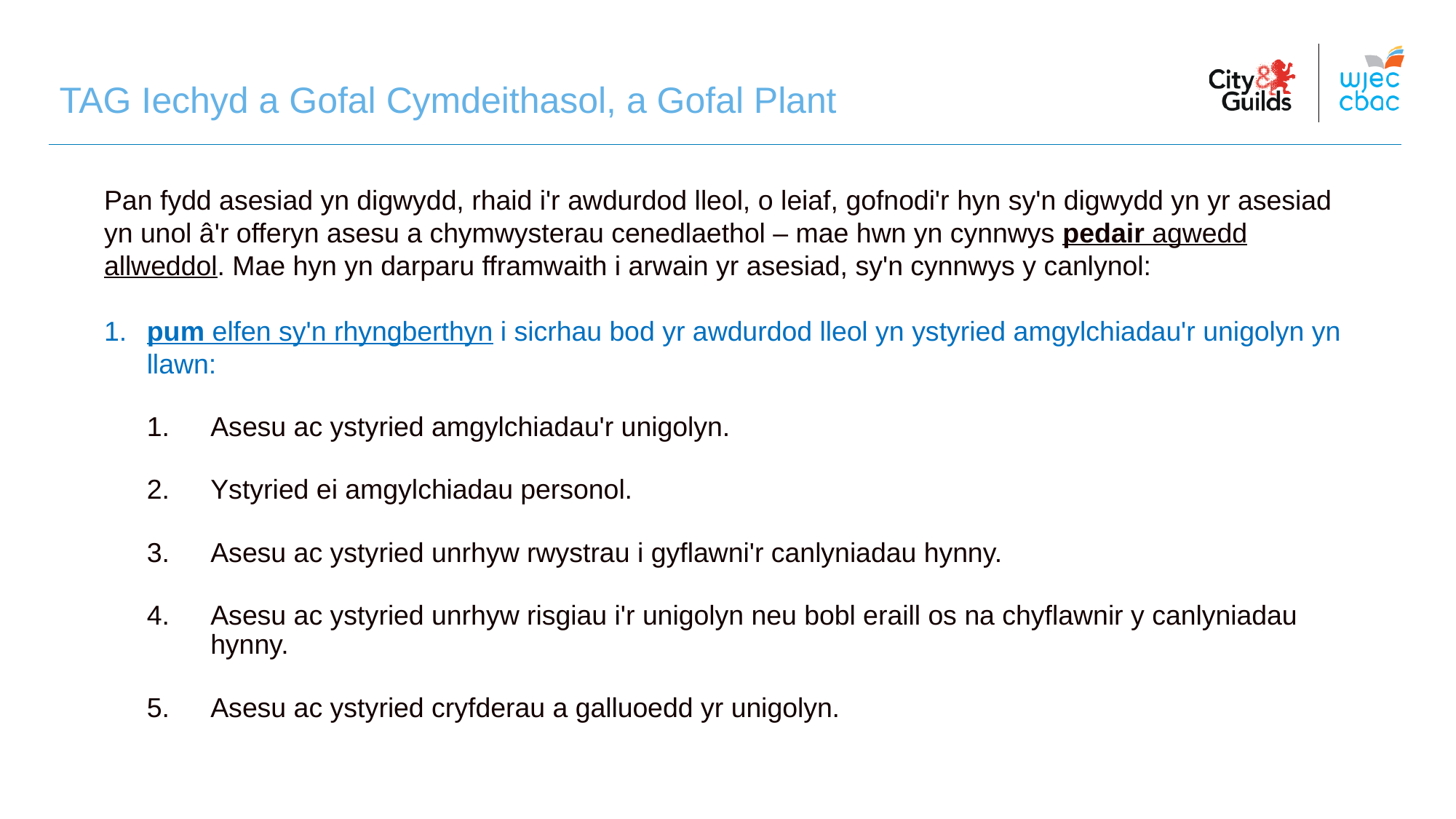

# TAG Iechyd a Gofal Cymdeithasol, a Gofal Plant
Pan fydd asesiad yn digwydd, rhaid i'r awdurdod lleol, o leiaf, gofnodi'r hyn sy'n digwydd yn yr asesiad yn unol â'r offeryn asesu a chymwysterau cenedlaethol – mae hwn yn cynnwys pedair agwedd allweddol. Mae hyn yn darparu fframwaith i arwain yr asesiad, sy'n cynnwys y canlynol:
1.	pum elfen sy'n rhyngberthyn i sicrhau bod yr awdurdod lleol yn ystyried amgylchiadau'r unigolyn yn llawn:
Asesu ac ystyried amgylchiadau'r unigolyn.
Ystyried ei amgylchiadau personol.
Asesu ac ystyried unrhyw rwystrau i gyflawni'r canlyniadau hynny.
Asesu ac ystyried unrhyw risgiau i'r unigolyn neu bobl eraill os na chyflawnir y canlyniadau hynny.
Asesu ac ystyried cryfderau a galluoedd yr unigolyn.